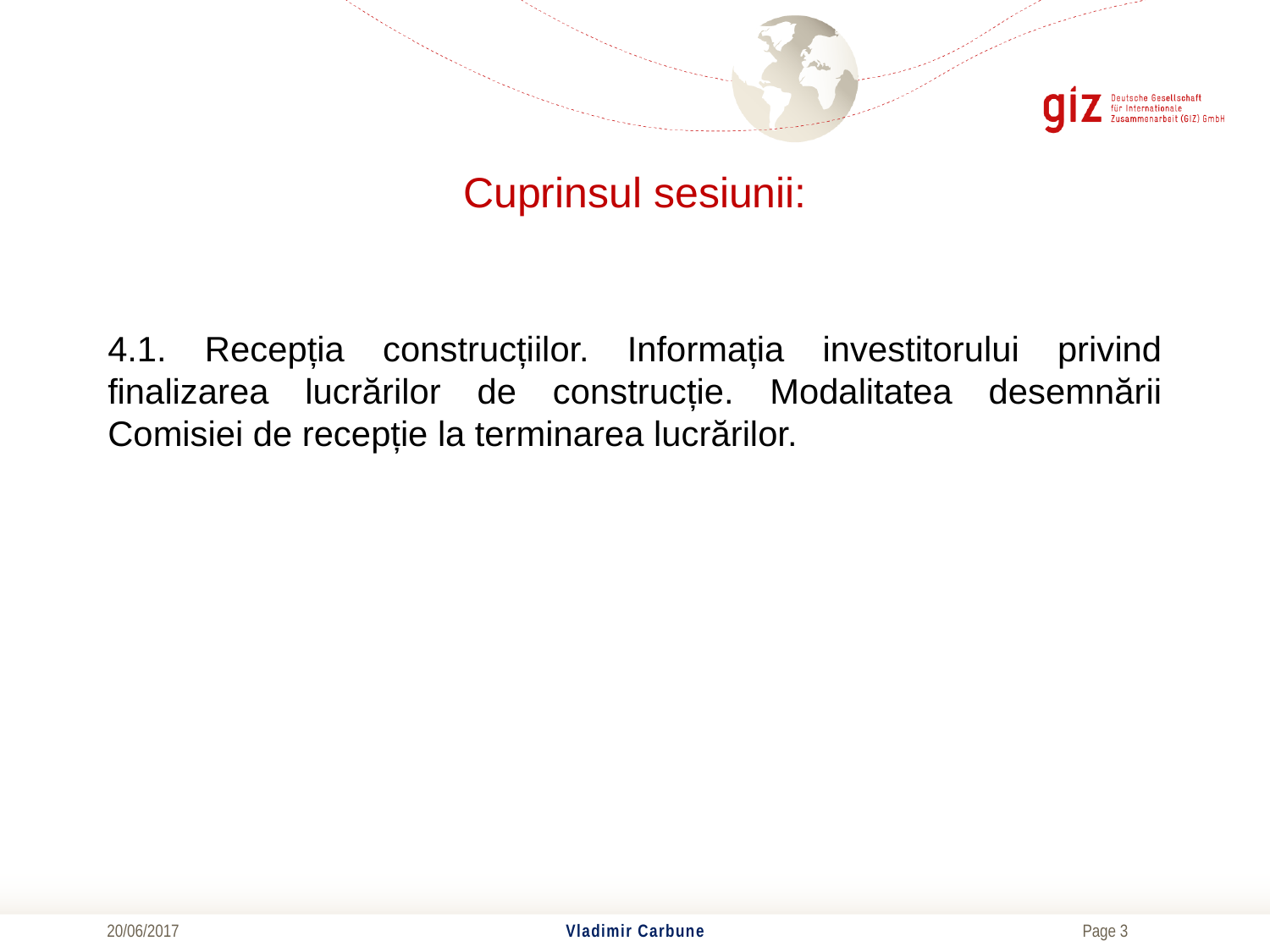

# Cuprinsul sesiunii:
4.1. Recepția construcțiilor. Informația investitorului privind finalizarea lucrărilor de construcție. Modalitatea desemnării Comisiei de recepție la terminarea lucrărilor.
20/06/2017
Vladimir Carbune